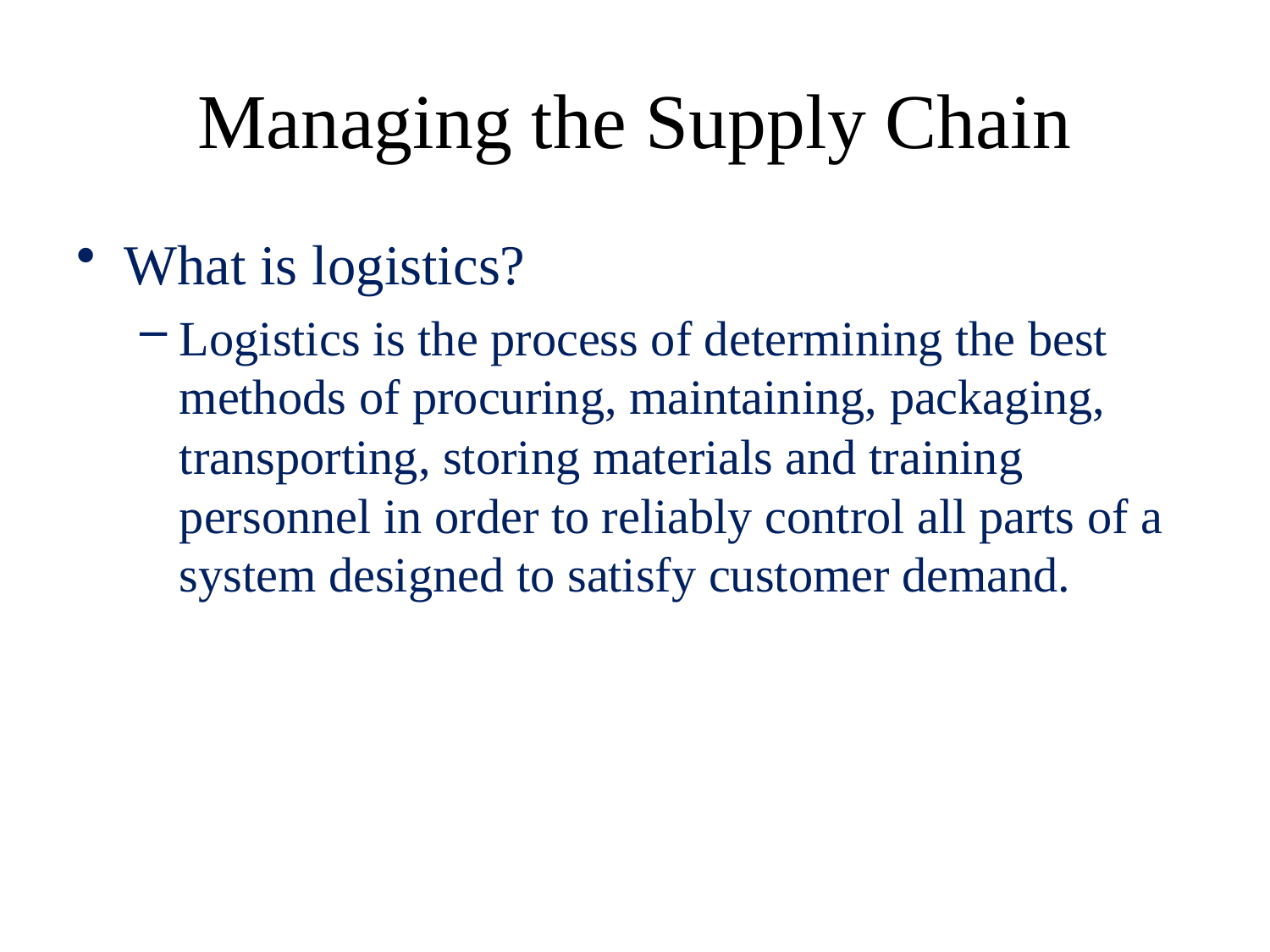

# Managing the Supply Chain
What is logistics?
Logistics is the process of determining the best methods of procuring, maintaining, packaging, transporting, storing materials and training personnel in order to reliably control all parts of a system designed to satisfy customer demand.